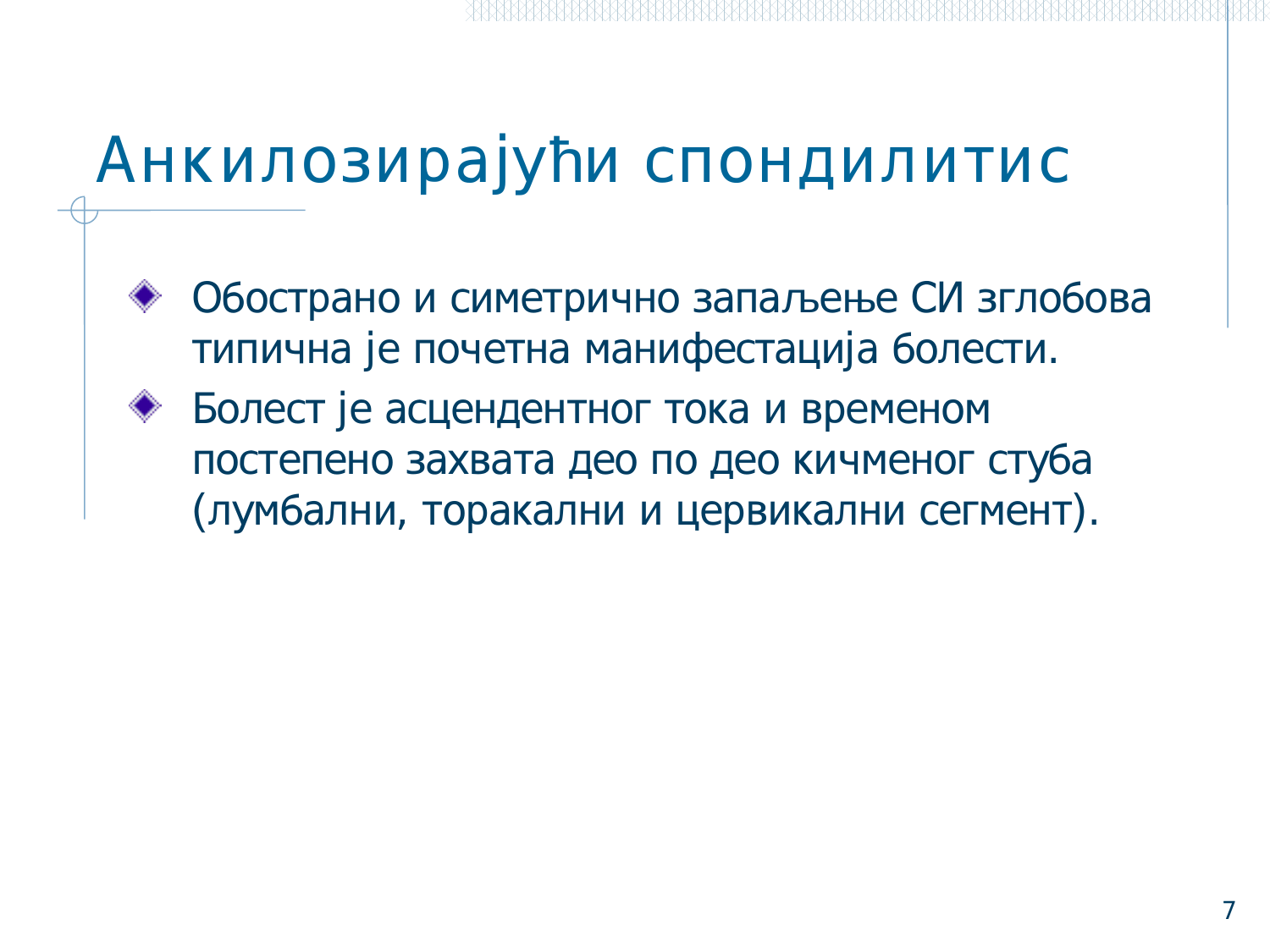

# Анкилозирајући спондилитис
Обострано и симетрично запаљење СИ зглобова типична је почетна манифестација болести.
Болест је асцендентног тока и временом постепено захвата део по део кичменог стуба (лумбални, торакални и цервикални сегмент).
7